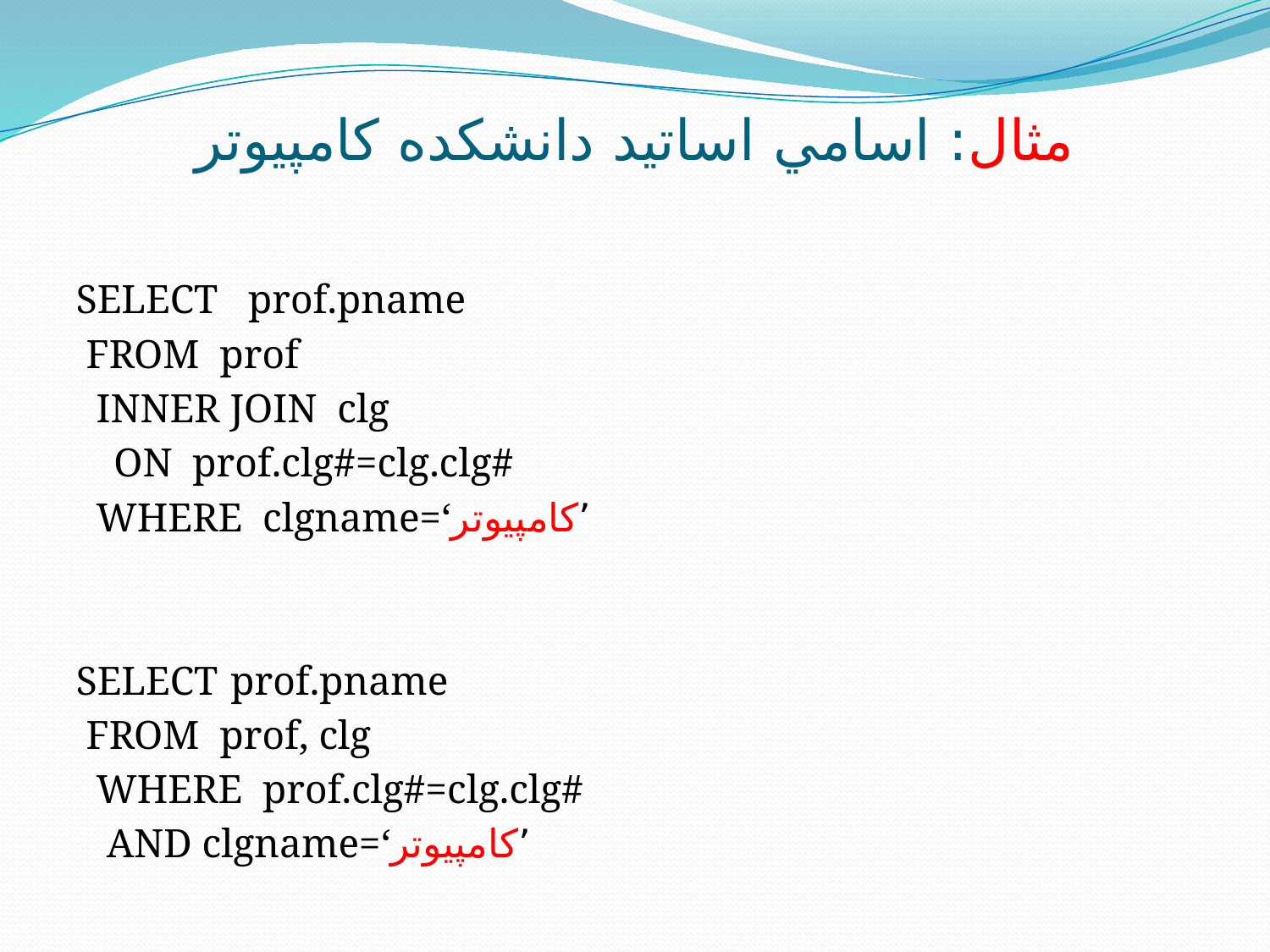

# مثال: اسامي اساتيد دانشکده کامپيوتر
SELECT   prof.pname
 FROM  prof
  INNER JOIN  clg
	ON  prof.clg#=clg.clg#
  WHERE  clgname=‘کامپيوتر’

SELECT	prof.pname
 FROM  prof, clg
  WHERE  prof.clg#=clg.clg#
   AND clgname=‘کامپيوتر’